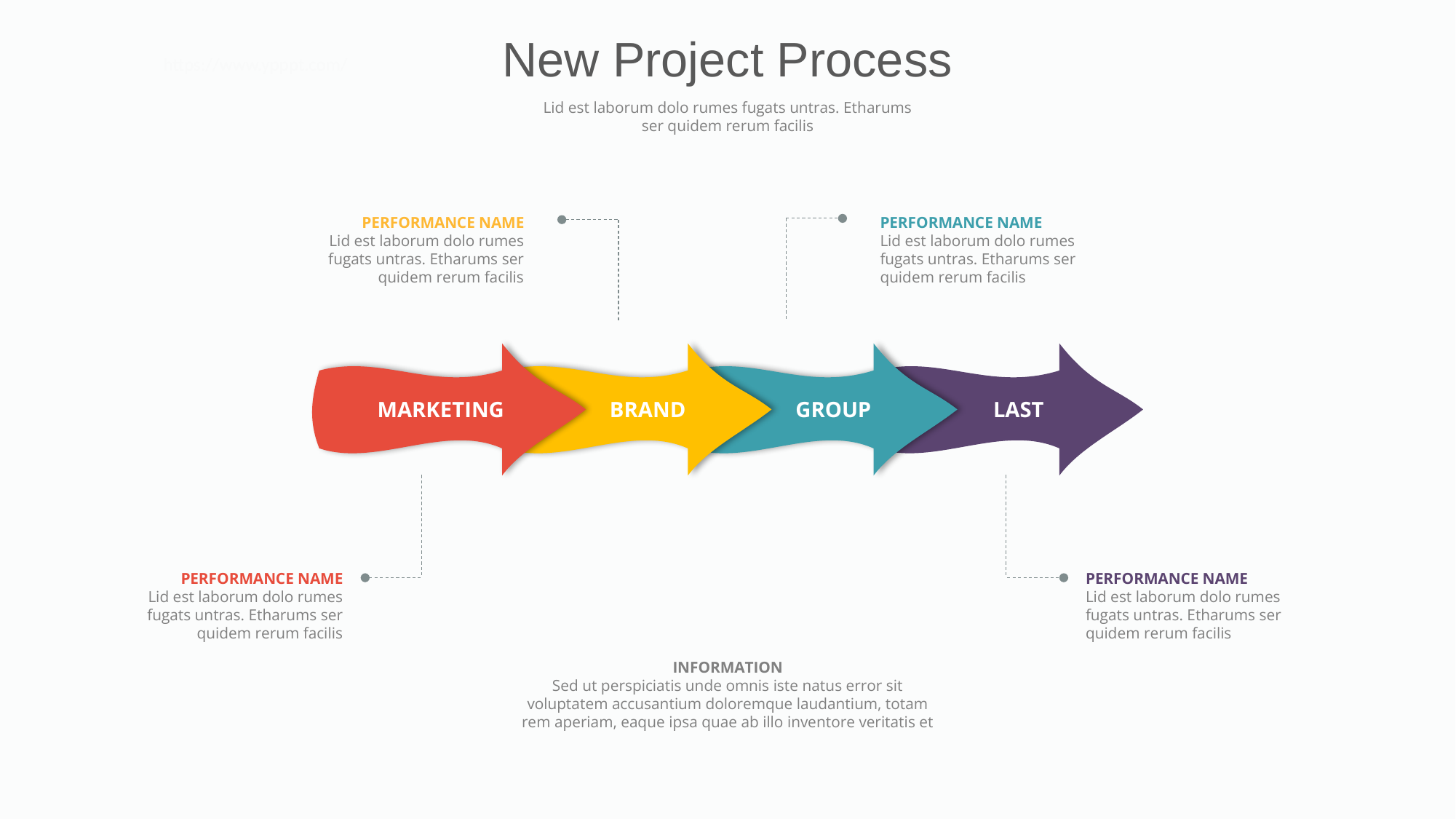

New Project Process
https://www.ypppt.com/
Lid est laborum dolo rumes fugats untras. Etharums ser quidem rerum facilis
PERFORMANCE NAME
Lid est laborum dolo rumes fugats untras. Etharums ser quidem rerum facilis
PERFORMANCE NAME
Lid est laborum dolo rumes fugats untras. Etharums ser quidem rerum facilis

GROUP
LAST
BRAND
MARKETING
PERFORMANCE NAME
Lid est laborum dolo rumes fugats untras. Etharums ser quidem rerum facilis
PERFORMANCE NAME
Lid est laborum dolo rumes fugats untras. Etharums ser quidem rerum facilis
INFORMATION
Sed ut perspiciatis unde omnis iste natus error sit voluptatem accusantium doloremque laudantium, totam rem aperiam, eaque ipsa quae ab illo inventore veritatis et